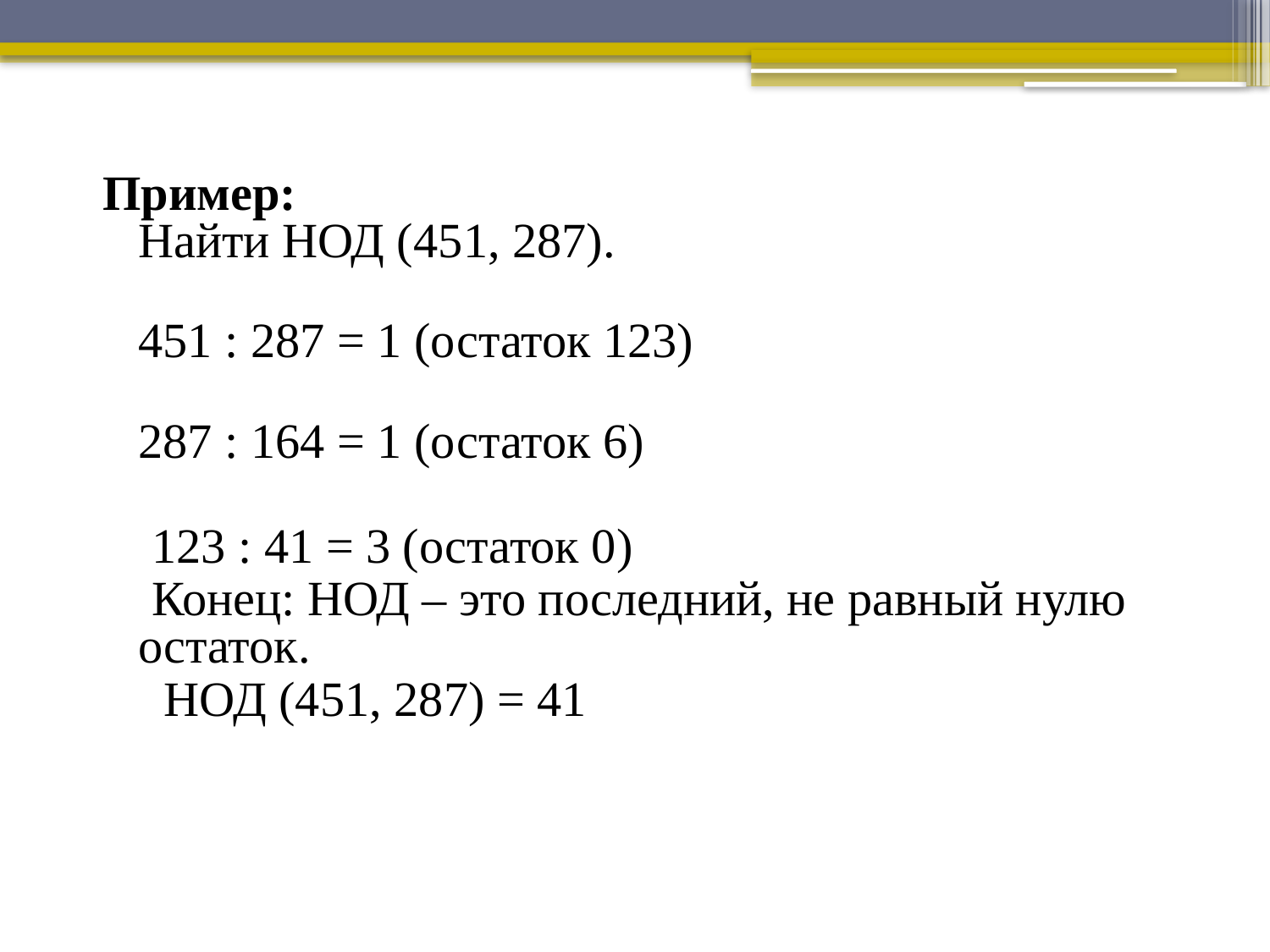

Пример:
Найти НОД (451, 287).
451 : 287 = 1 (остаток 123)
287 : 164 = 1 (остаток 6)

    123 : 41 = 3 (остаток 0)
    Конец: НОД – это последний, не равный нулю остаток.
     НОД (451, 287) = 41